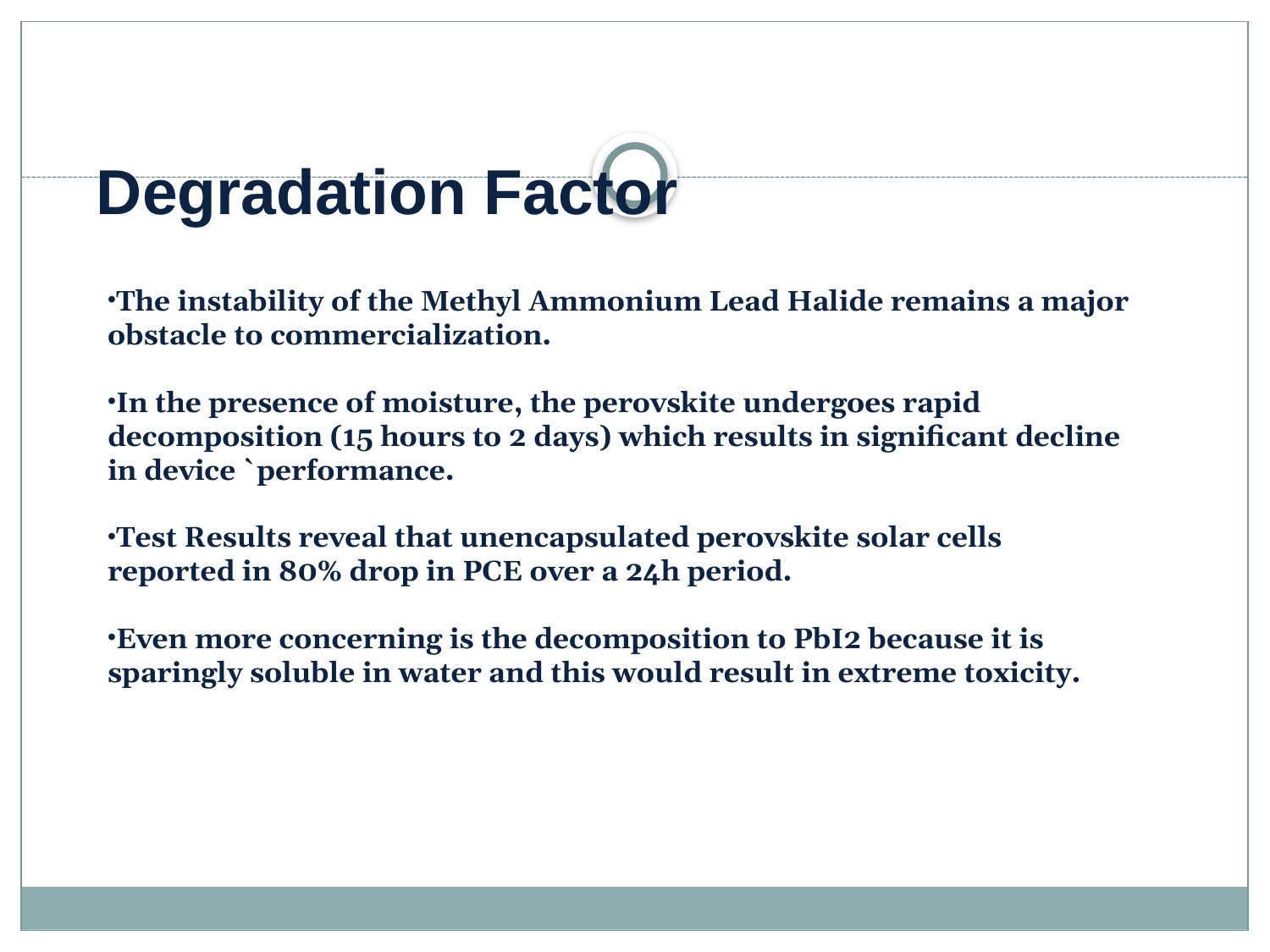

Degradation Factor
The instability of the Methyl Ammonium Lead Halide remains a major obstacle to commercialization.
In the presence of moisture, the perovskite undergoes rapid decomposition (15 hours to 2 days) which results in significant decline in device `performance.

Test Results reveal that unencapsulated perovskite solar cells reported in 80% drop in PCE over a 24h period.

Even more concerning is the decomposition to PbI2 because it is sparingly soluble in water and this would result in extreme toxicity.